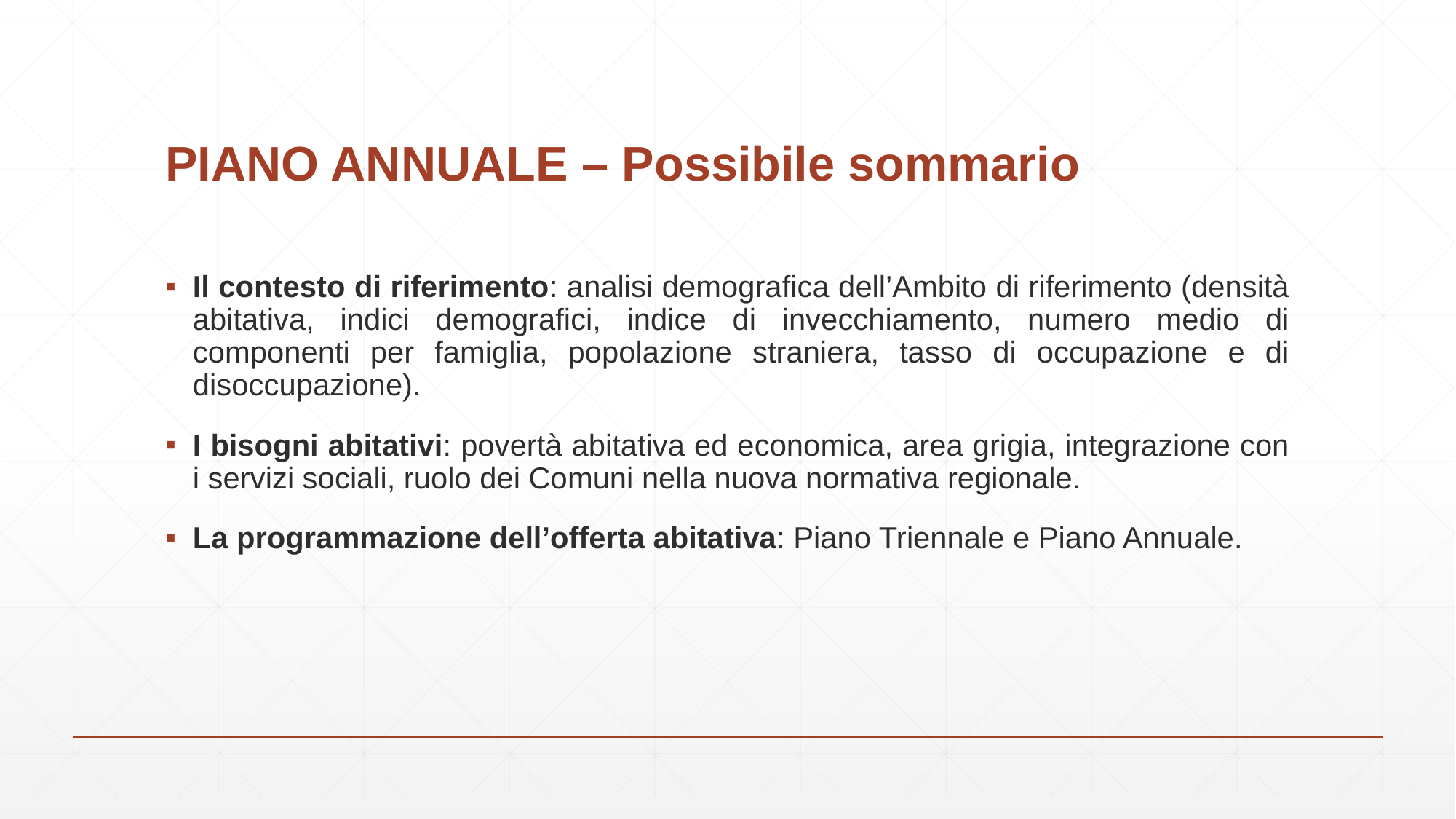

# PIANO ANNUALE – Possibile sommario

Il contesto di riferimento: analisi demografica dell’Ambito di riferimento (densità abitativa, indici demografici, indice di invecchiamento, numero medio di componenti per famiglia, popolazione straniera, tasso di occupazione e di disoccupazione).
I bisogni abitativi: povertà abitativa ed economica, area grigia, integrazione con i servizi sociali, ruolo dei Comuni nella nuova normativa regionale.
La programmazione dell’offerta abitativa: Piano Triennale e Piano Annuale.